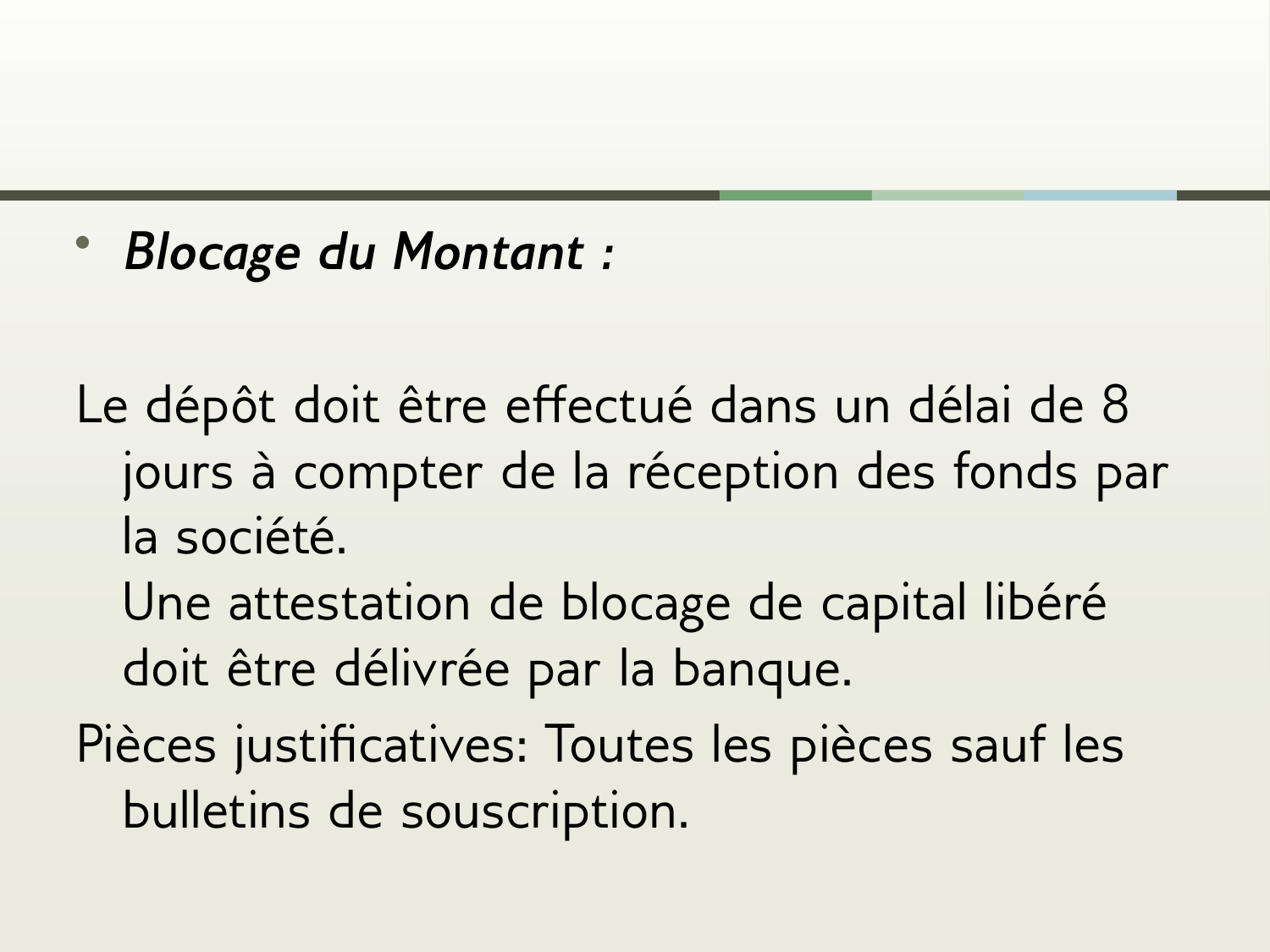

#
Blocage du Montant :

Le dépôt doit être effectué dans un délai de 8 jours à compter de la réception des fonds par la société.
Une attestation de blocage de capital libéré doit être délivrée par la banque.
Pièces justificatives: Toutes les pièces sauf les bulletins de souscription.